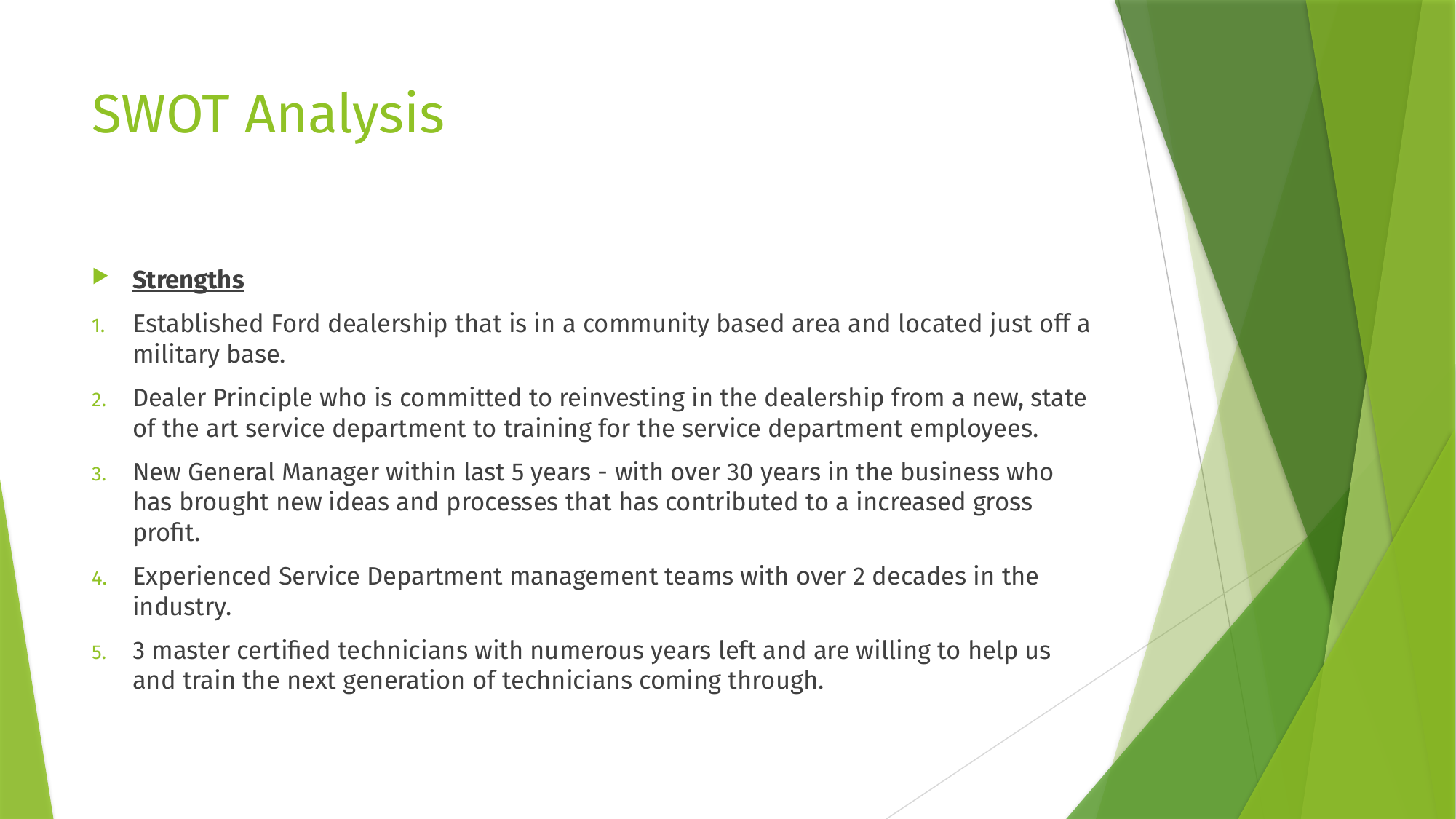

# SWOT Analysis
Strengths
Established Ford dealership that is in a community based area and located just off a military base.
Dealer Principle who is committed to reinvesting in the dealership from a new, state of the art service department to training for the service department employees.
New General Manager within last 5 years - with over 30 years in the business who has brought new ideas and processes that has contributed to a increased gross profit.
Experienced Service Department management teams with over 2 decades in the industry.
3 master certified technicians with numerous years left and are willing to help us and train the next generation of technicians coming through.